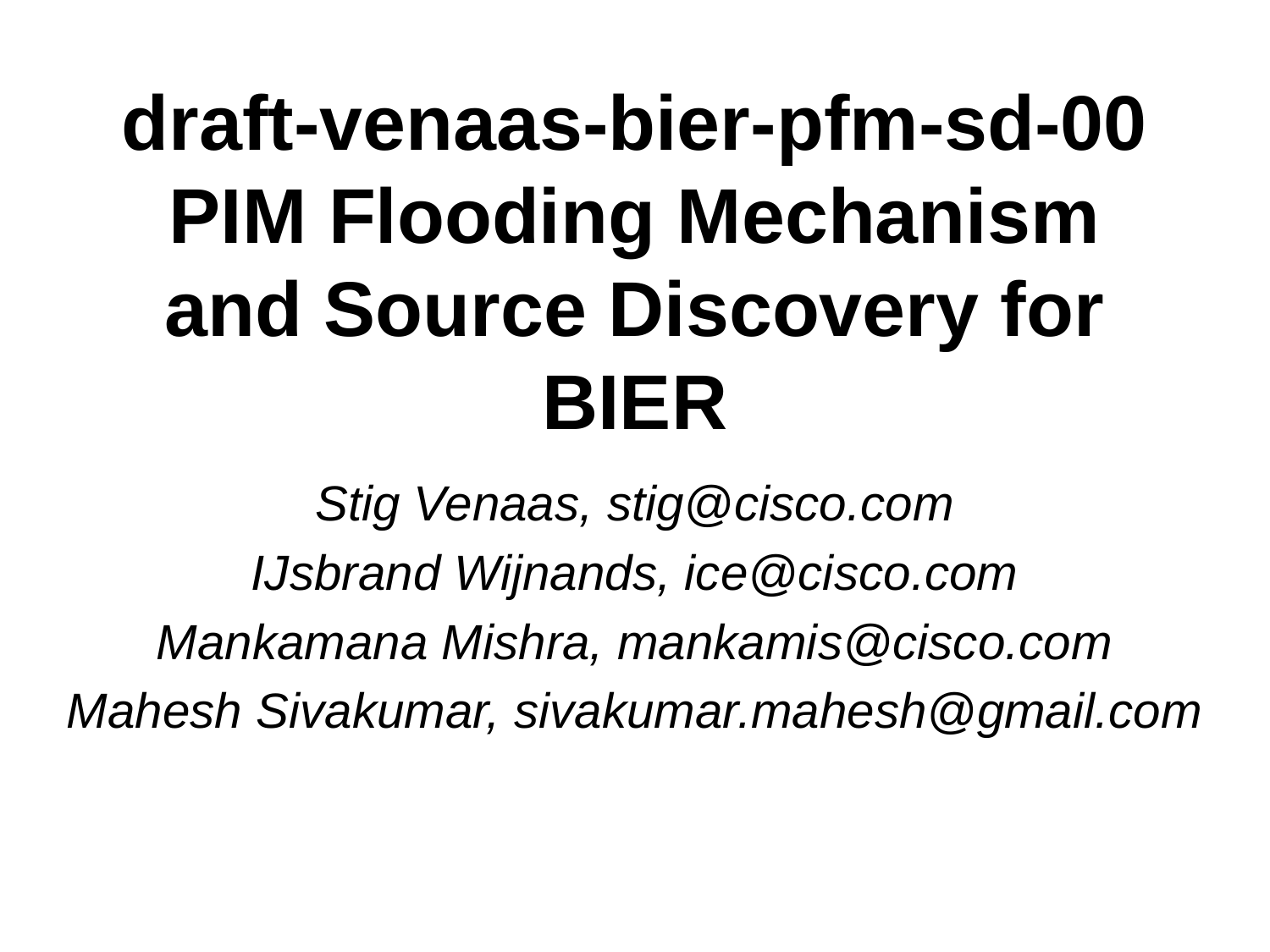

# draft-venaas-bier-pfm-sd-00 PIM Flooding Mechanism and Source Discovery for BIER

Stig Venaas, stig@cisco.com
IJsbrand Wijnands, ice@cisco.com
Mankamana Mishra, mankamis@cisco.com
Mahesh Sivakumar, sivakumar.mahesh@gmail.com